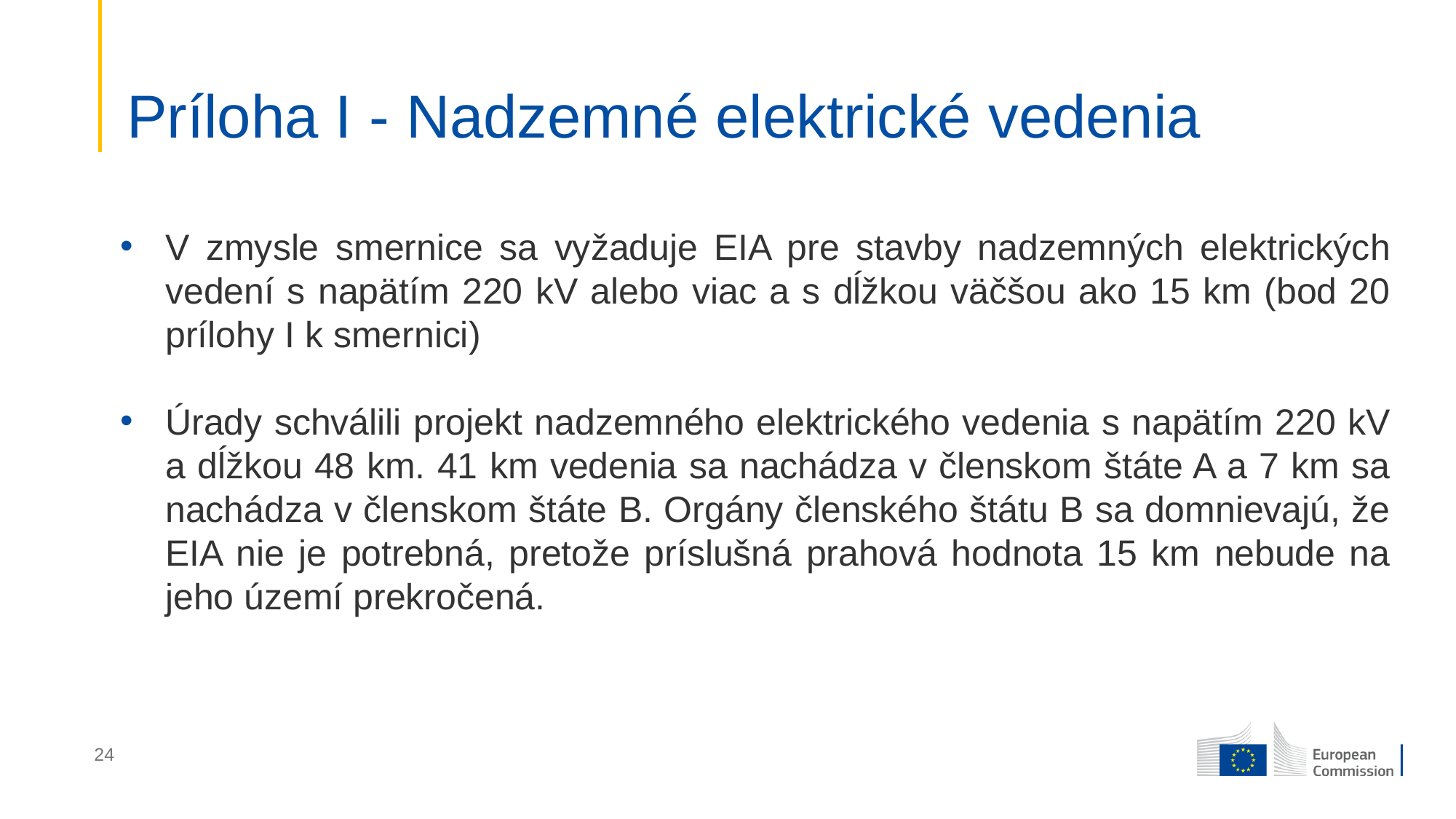

# Príloha I - Nadzemné elektrické vedenia
V zmysle smernice sa vyžaduje EIA pre stavby nadzemných elektrických vedení s napätím 220 kV alebo viac a s dĺžkou väčšou ako 15 km (bod 20 prílohy I k smernici)

Úrady schválili projekt nadzemného elektrického vedenia s napätím 220 kV a dĺžkou 48 km. 41 km vedenia sa nachádza v členskom štáte A a 7 km sa nachádza v členskom štáte B. Orgány členského štátu B sa domnievajú, že EIA nie je potrebná, pretože príslušná prahová hodnota 15 km nebude na jeho území prekročená.
24